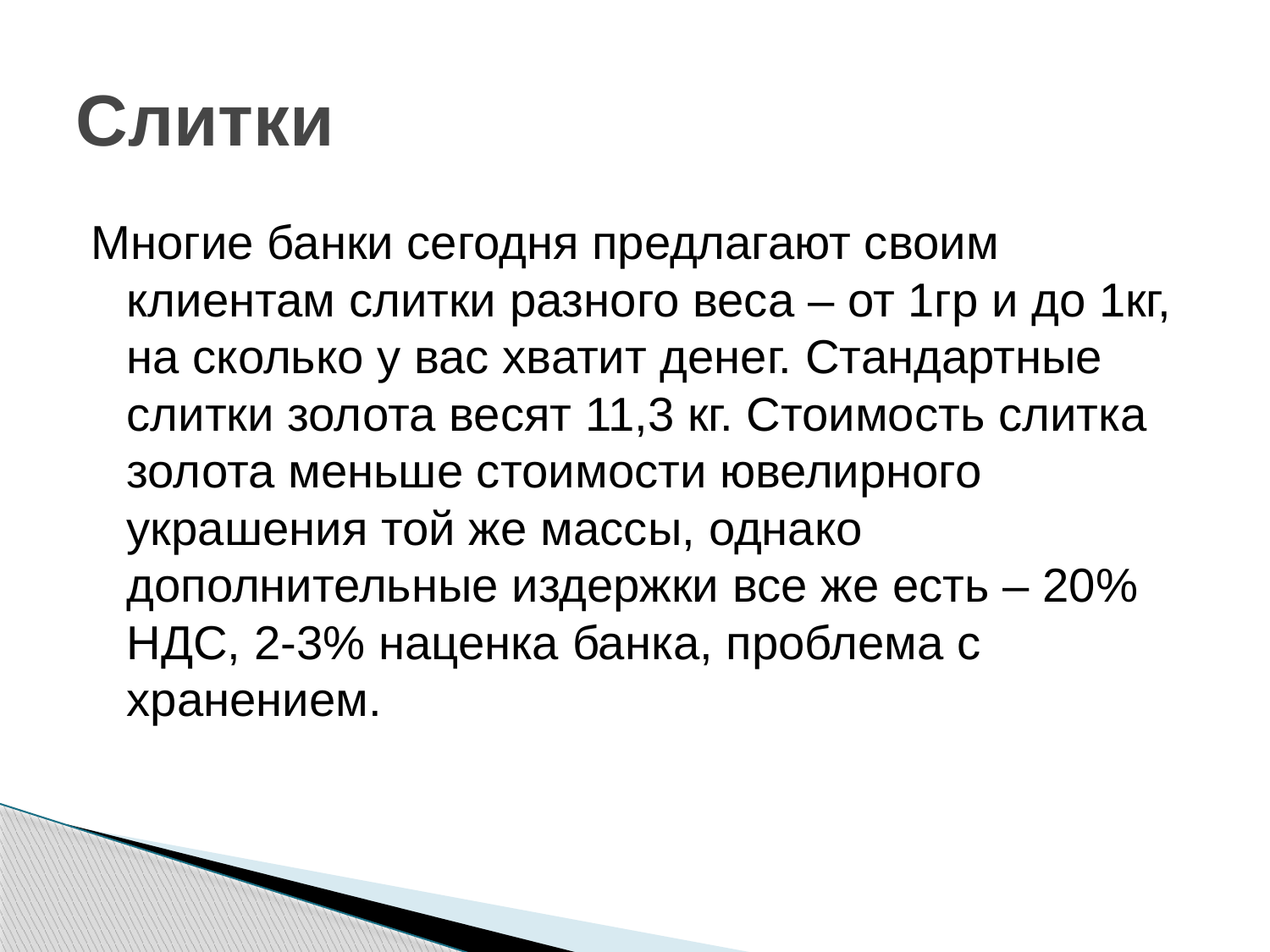

# Слитки
Многие банки сегодня предлагают своим клиентам слитки разного веса – от 1гр и до 1кг, на сколько у вас хватит денег. Стандартные слитки золота весят 11,3 кг. Стоимость слитка золота меньше стоимости ювелирного украшения той же массы, однако дополнительные издержки все же есть – 20% НДС, 2-3% наценка банка, проблема с хранением.